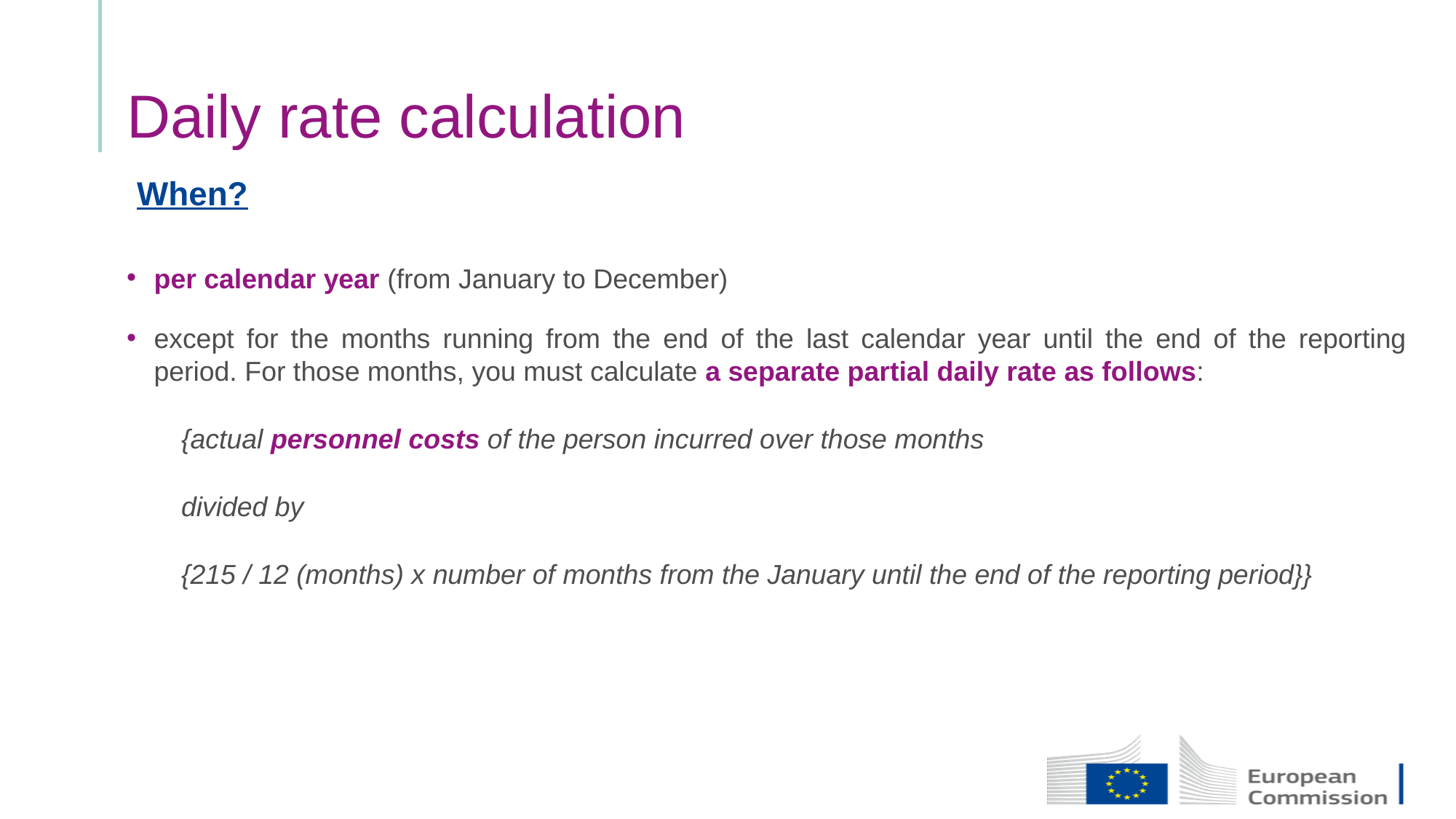

# Daily rate calculation
When?
per calendar year (from January to December)
except for the months running from the end of the last calendar year until the end of the reporting period. For those months, you must calculate a separate partial daily rate as follows:
{actual personnel costs of the person incurred over those months
divided by
{215 / 12 (months) x number of months from the January until the end of the reporting period}}